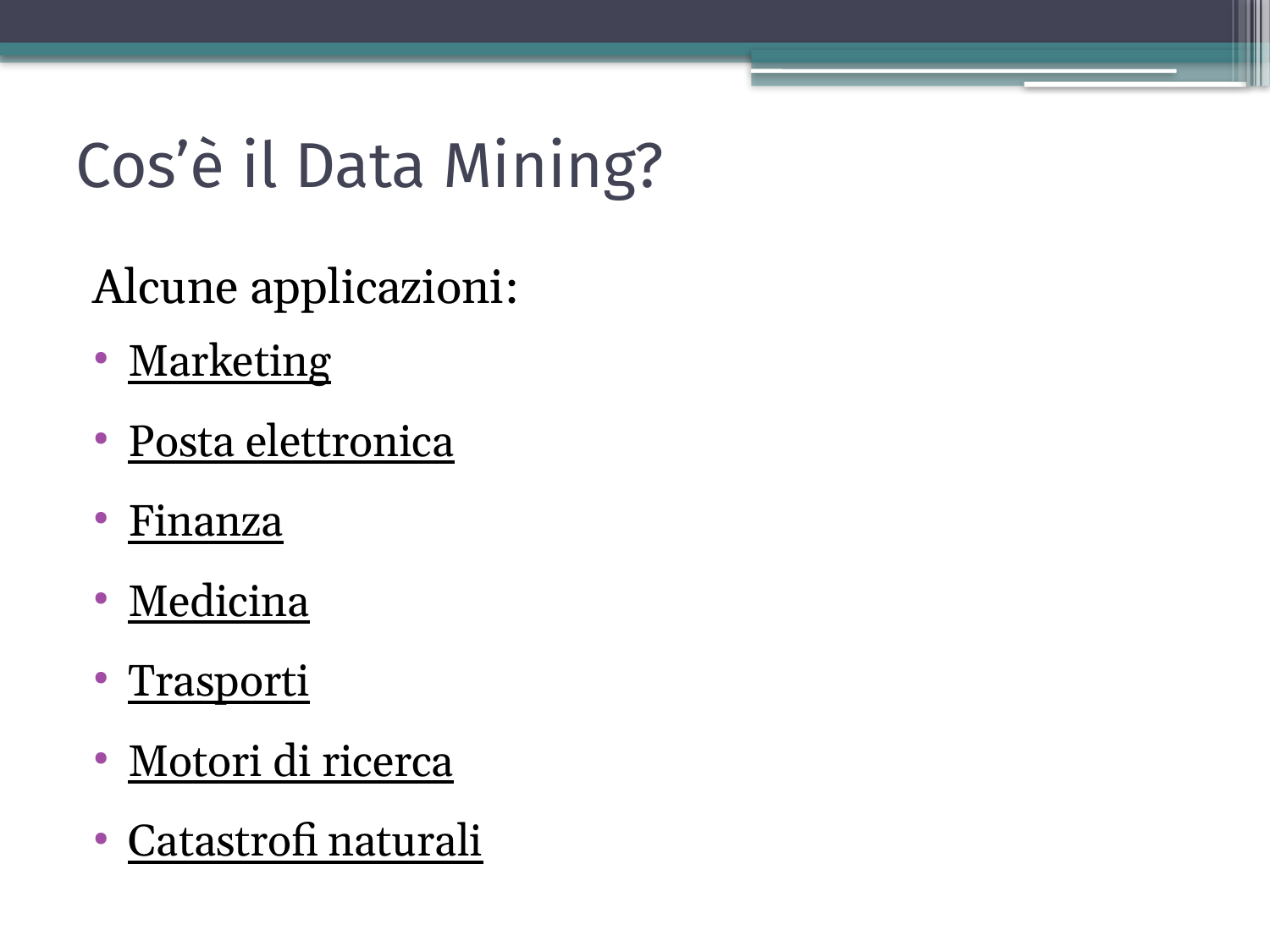

Cos’è il Data Mining?
Alcune applicazioni:
Marketing

Posta elettronica

Finanza

Medicina

Trasporti

Motori di ricerca

Catastrofi naturali